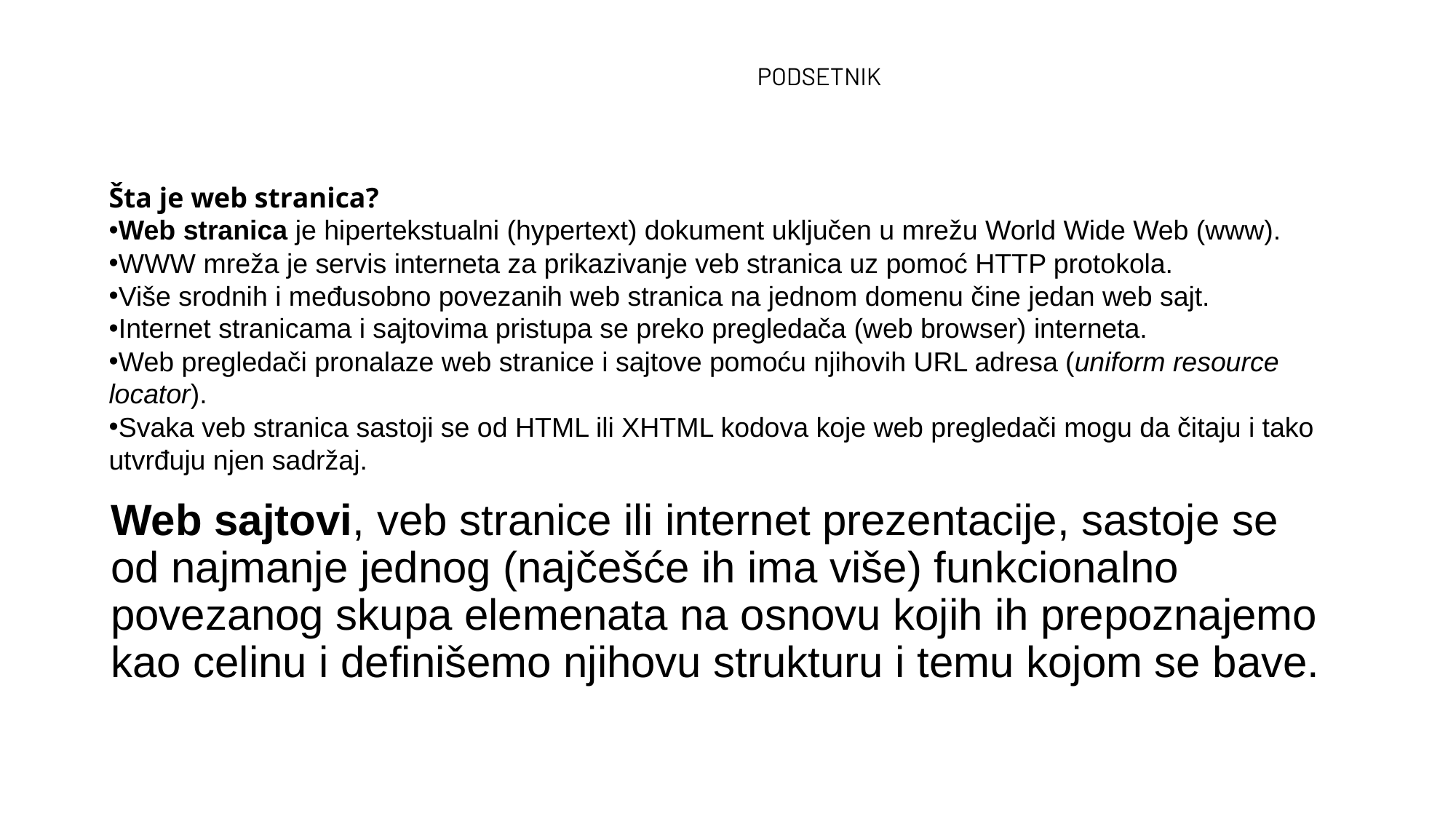

PODSETNIK
Šta je web stranica?
Web stranica je hipertekstualni (hypertext) dokument uključen u mrežu World Wide Web (www).
WWW mreža je servis interneta za prikazivanje veb stranica uz pomoć HTTP protokola.
Više srodnih i međusobno povezanih web stranica na jednom domenu čine jedan web sajt.
Internet stranicama i sajtovima pristupa se preko pregledača (web browser) interneta.
Web pregledači pronalaze web stranice i sajtove pomoću njihovih URL adresa (uniform resource locator).
Svaka veb stranica sastoji se od HTML ili XHTML kodova koje web pregledači mogu da čitaju i tako utvrđuju njen sadržaj.
Web sajtovi, veb stranice ili internet prezentacije, sastoje se od najmanje jednog (najčešće ih ima više) funkcionalno povezanog skupa elemenata na osnovu kojih ih prepoznajemo kao celinu i definišemo njihovu strukturu i temu kojom se bave.